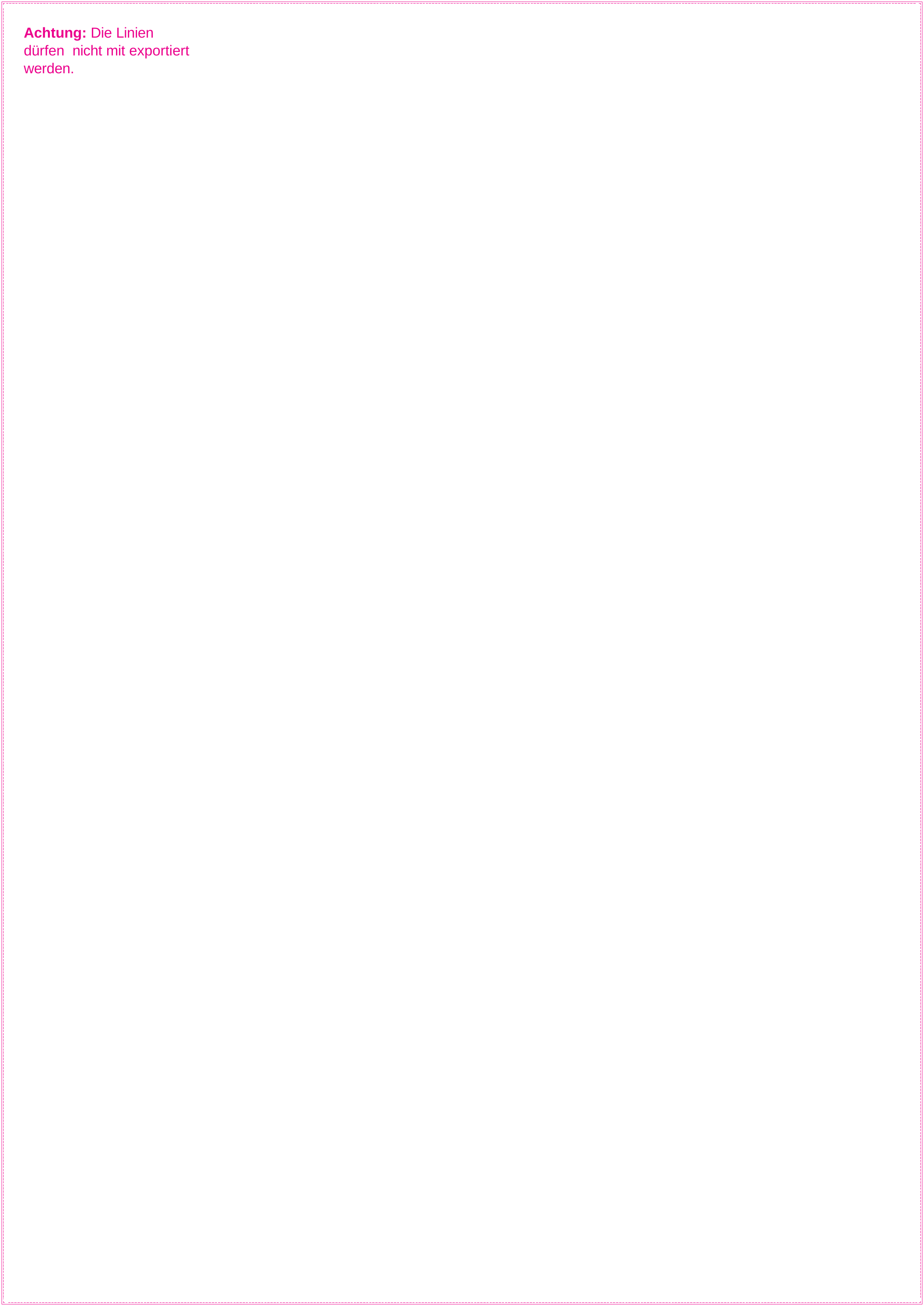

Achtung: Die Linien dürfen  nicht mit exportiert werden.